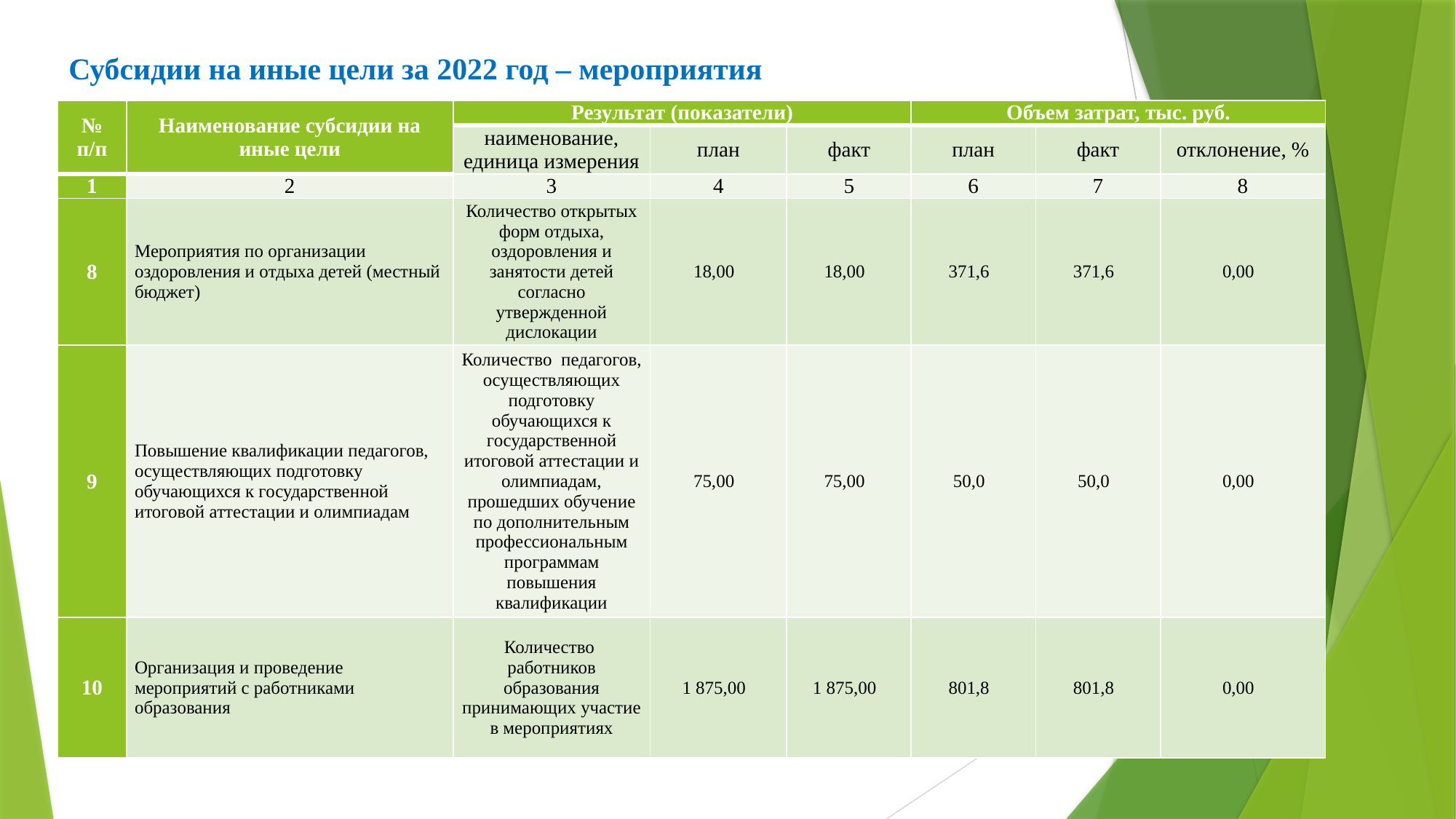

# Субсидии на иные цели за 2022 год – мероприятия
| № п/п | Наименование субсидии на иные цели | Результат (показатели) |  |  | Объем затрат, тыс. руб. |  |  |
| --- | --- | --- | --- | --- | --- | --- | --- |
|  |  | наименование, единица измерения | план | факт | план | факт | отклонение, % |
| 1 | 2 | 3 | 4 | 5 | 6 | 7 | 8 |
| 8 | Мероприятия по организации оздоровления и отдыха детей (местный бюджет) | Количество открытых форм отдыха, оздоровления и занятости детей согласно утвержденной дислокации | 18,00 | 18,00 | 371,6 | 371,6 | 0,00 |
| 9 | Повышение квалификации педагогов, осуществляющих подготовку обучающихся к государственной итоговой аттестации и олимпиадам | Количество педагогов, осуществляющих подготовку обучающихся к государственной итоговой аттестации и олимпиадам, прошедших обучение по дополнительным профессиональным программам повышения квалификации | 75,00 | 75,00 | 50,0 | 50,0 | 0,00 |
| 10 | Организация и проведение мероприятий с работниками образования | Количество работников образования принимающих участие в мероприятиях | 1 875,00 | 1 875,00 | 801,8 | 801,8 | 0,00 |